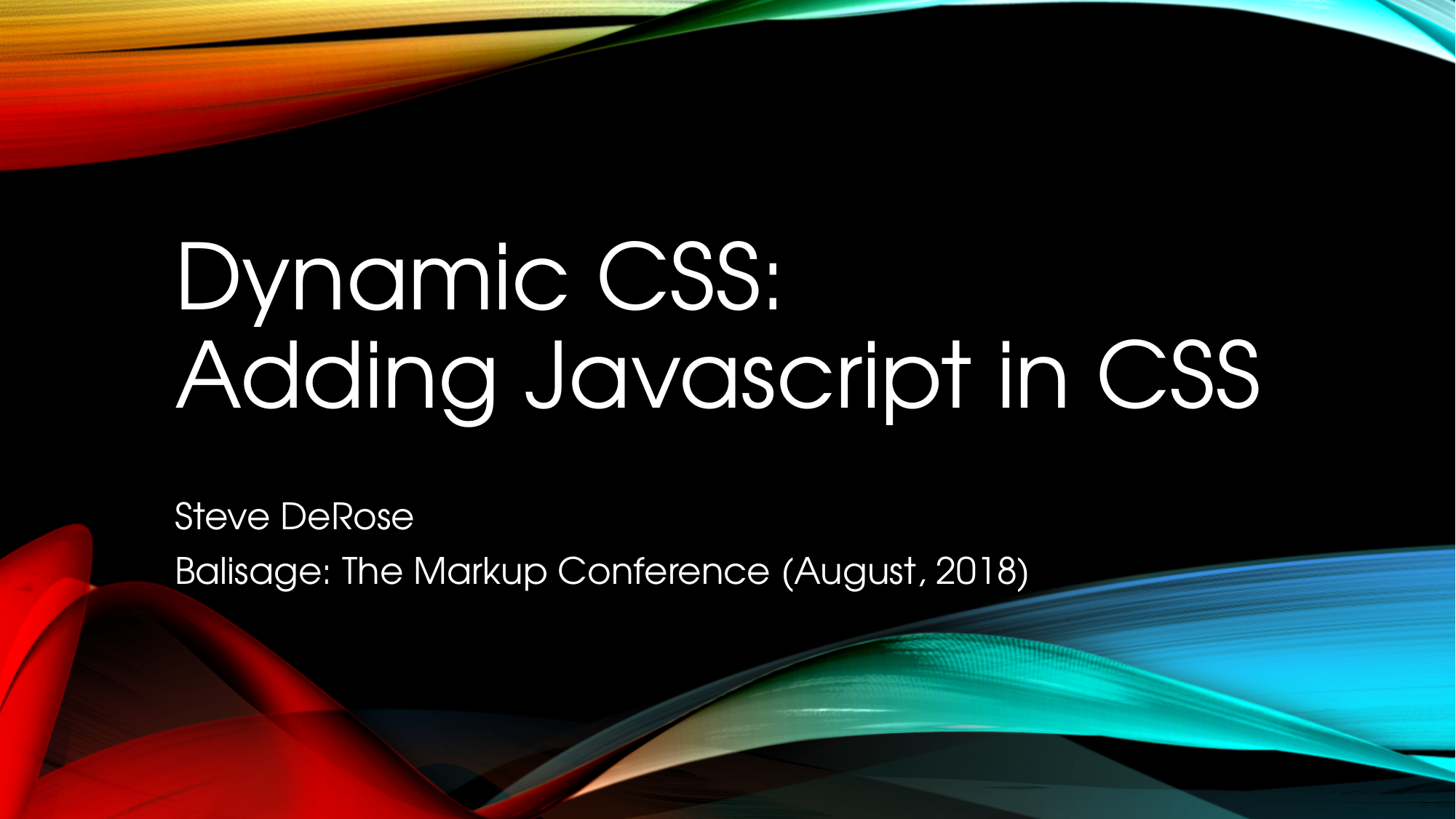

# Dynamic CSS: Adding Javascript in CSS

Steve DeRose
Balisage: The Markup Conference (August, 2018)